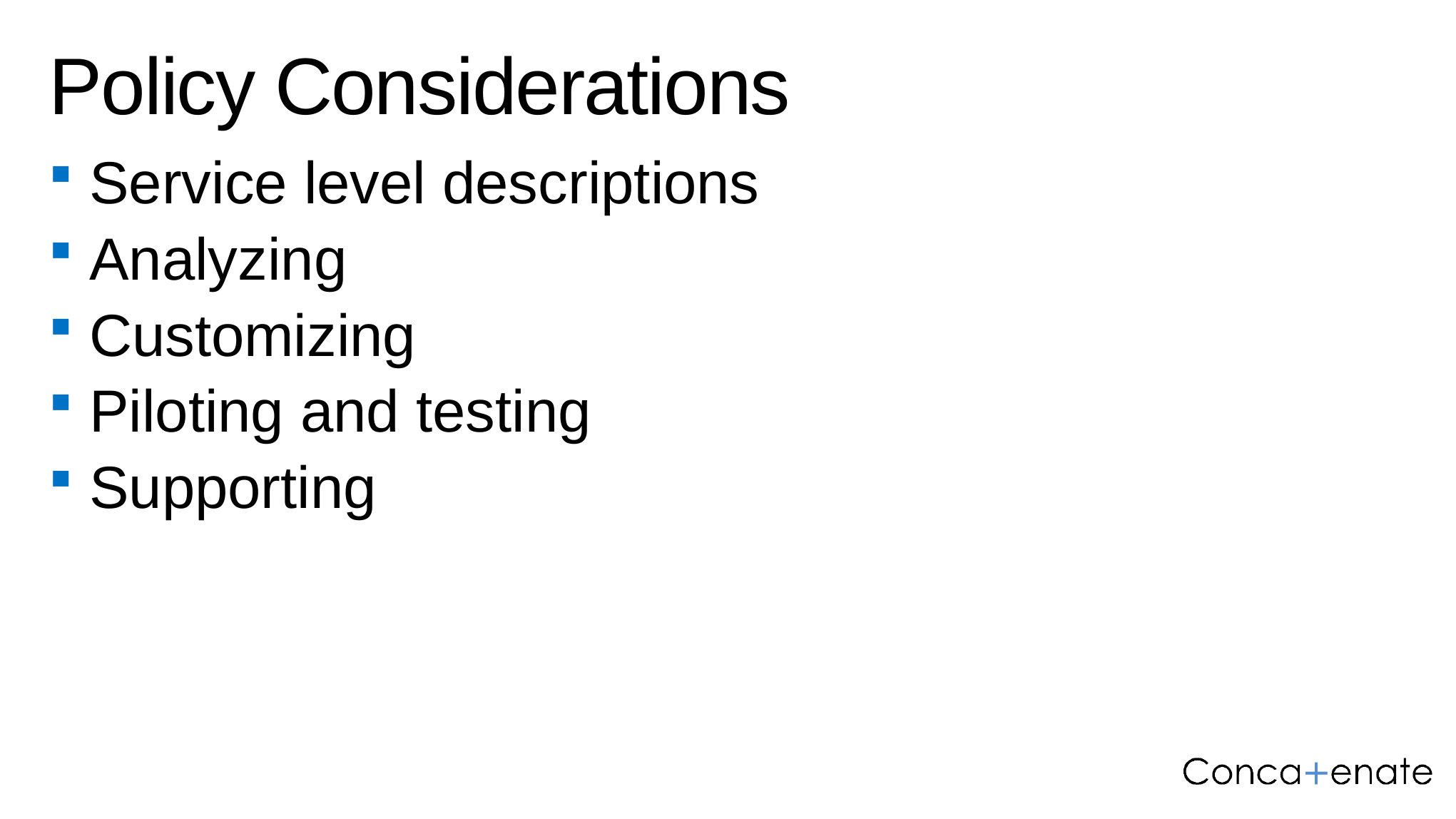

# Policy Considerations
Service level descriptions
Analyzing
Customizing
Piloting and testing
Supporting